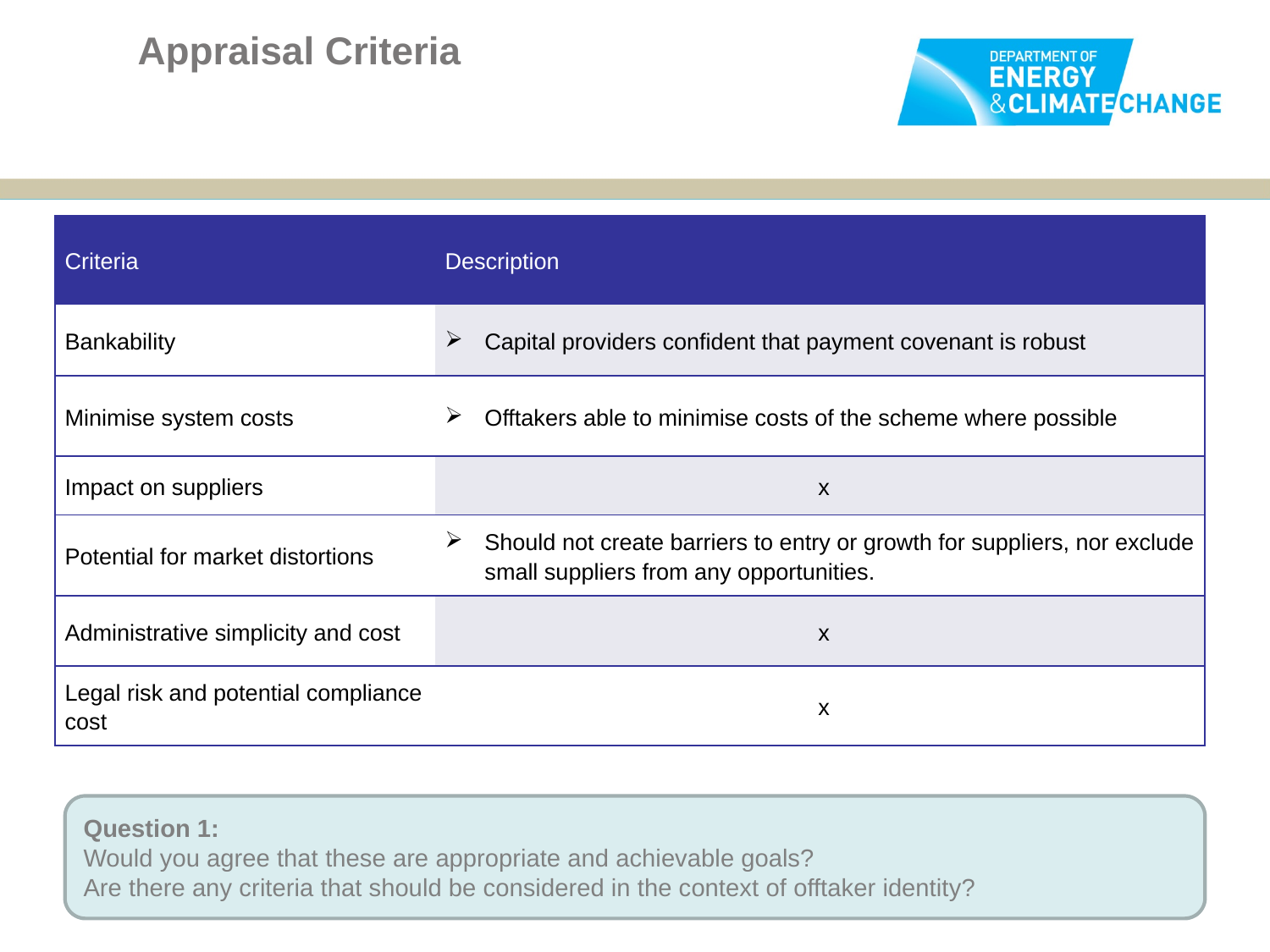

# Appraisal Criteria
| Criteria | Description |
| --- | --- |
| Bankability | Capital providers confident that payment covenant is robust |
| Minimise system costs | Offtakers able to minimise costs of the scheme where possible |
| Impact on suppliers | x |
| Potential for market distortions | Should not create barriers to entry or growth for suppliers, nor exclude small suppliers from any opportunities. |
| Administrative simplicity and cost | x |
| Legal risk and potential compliance cost | x |
Question 1:
Would you agree that these are appropriate and achievable goals?
Are there any criteria that should be considered in the context of offtaker identity?